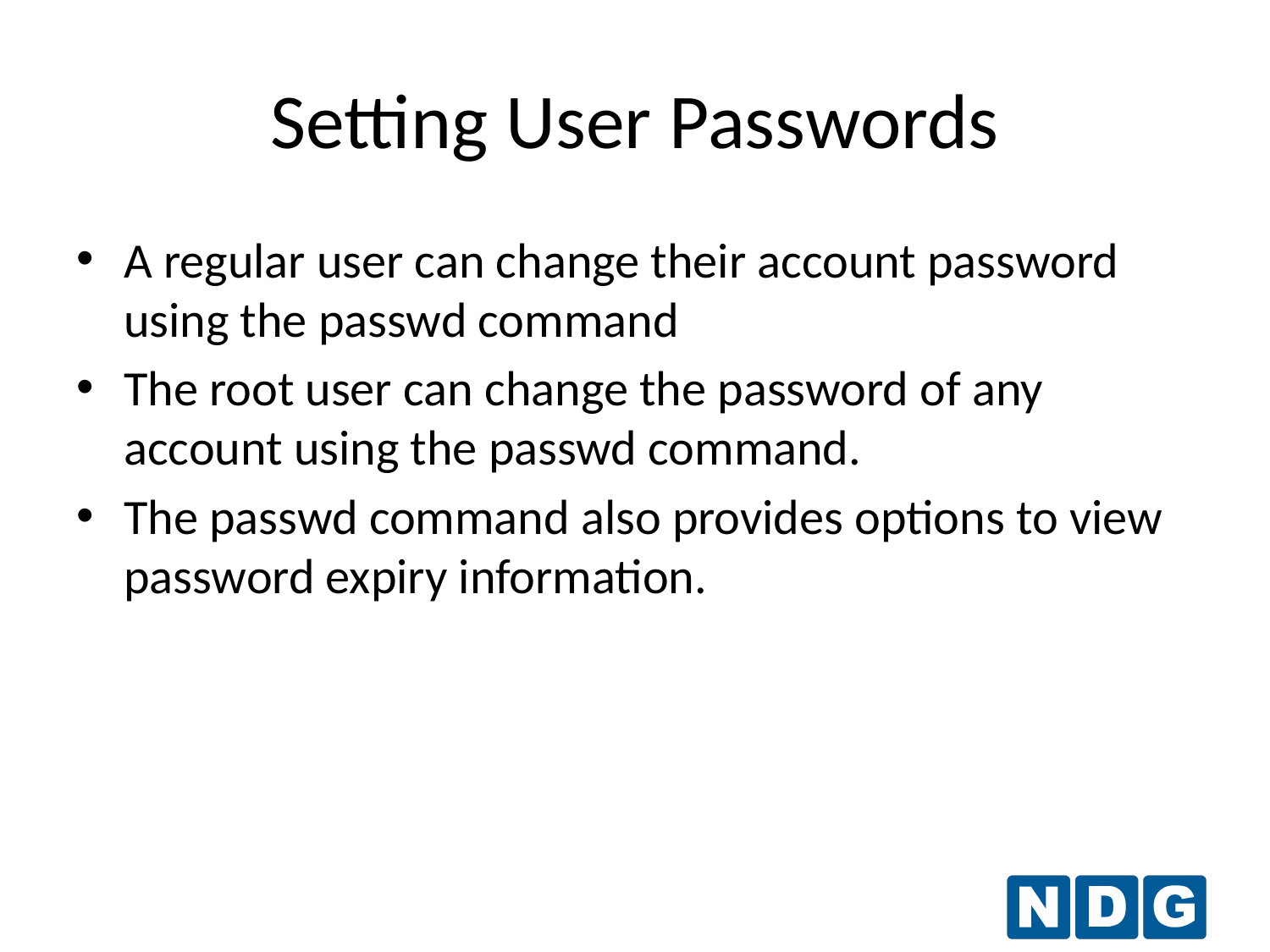

# Setting User Passwords
A regular user can change their account password using the passwd command
The root user can change the password of any account using the passwd command.
The passwd command also provides options to view password expiry information.